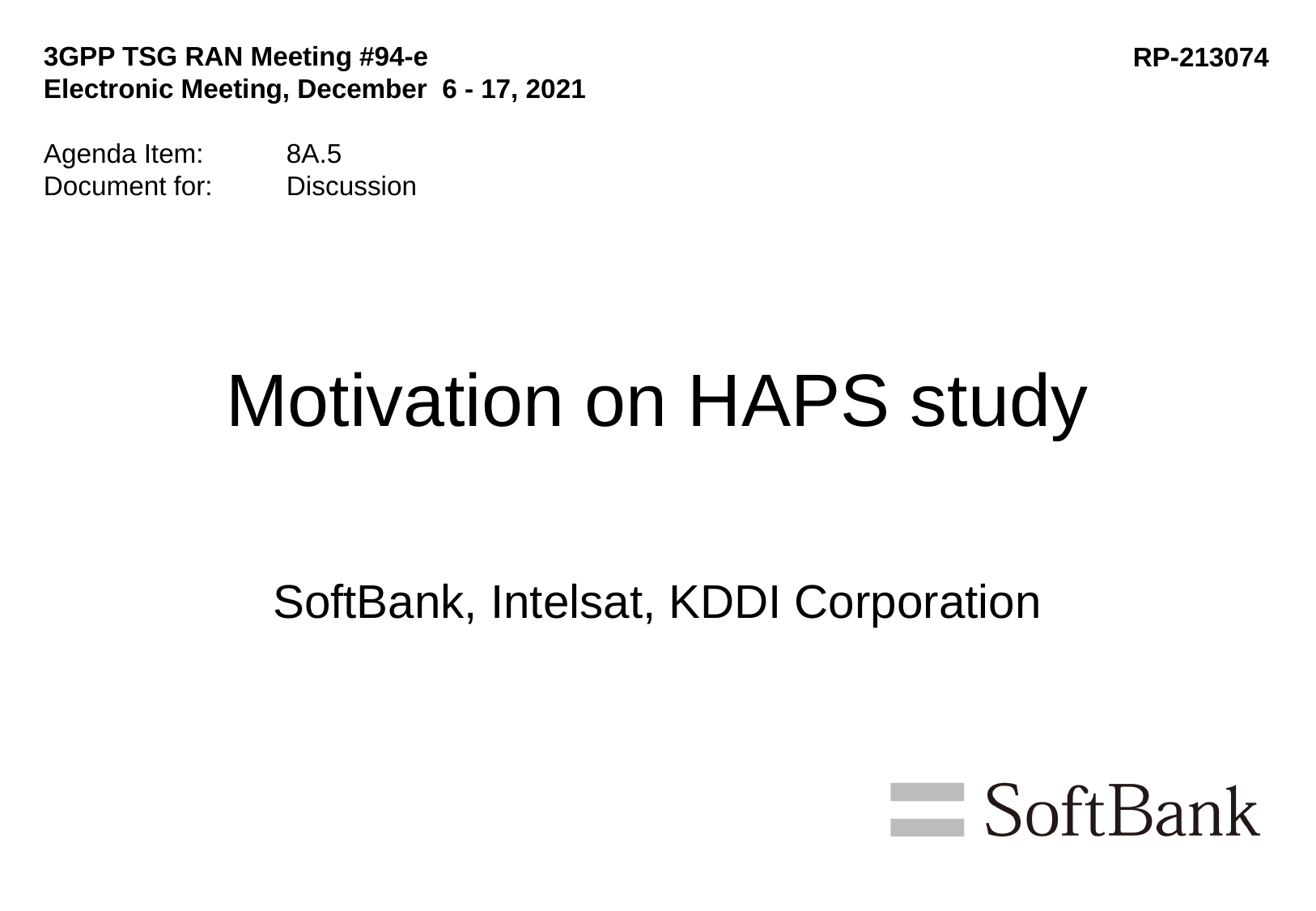

3GPP TSG RAN Meeting #94-e
Electronic Meeting, December  6 - 17, 2021

Agenda Item:	8A.5
Document for:	Discussion
RP-213074
# Motivation on HAPS study
SoftBank, Intelsat, KDDI Corporation